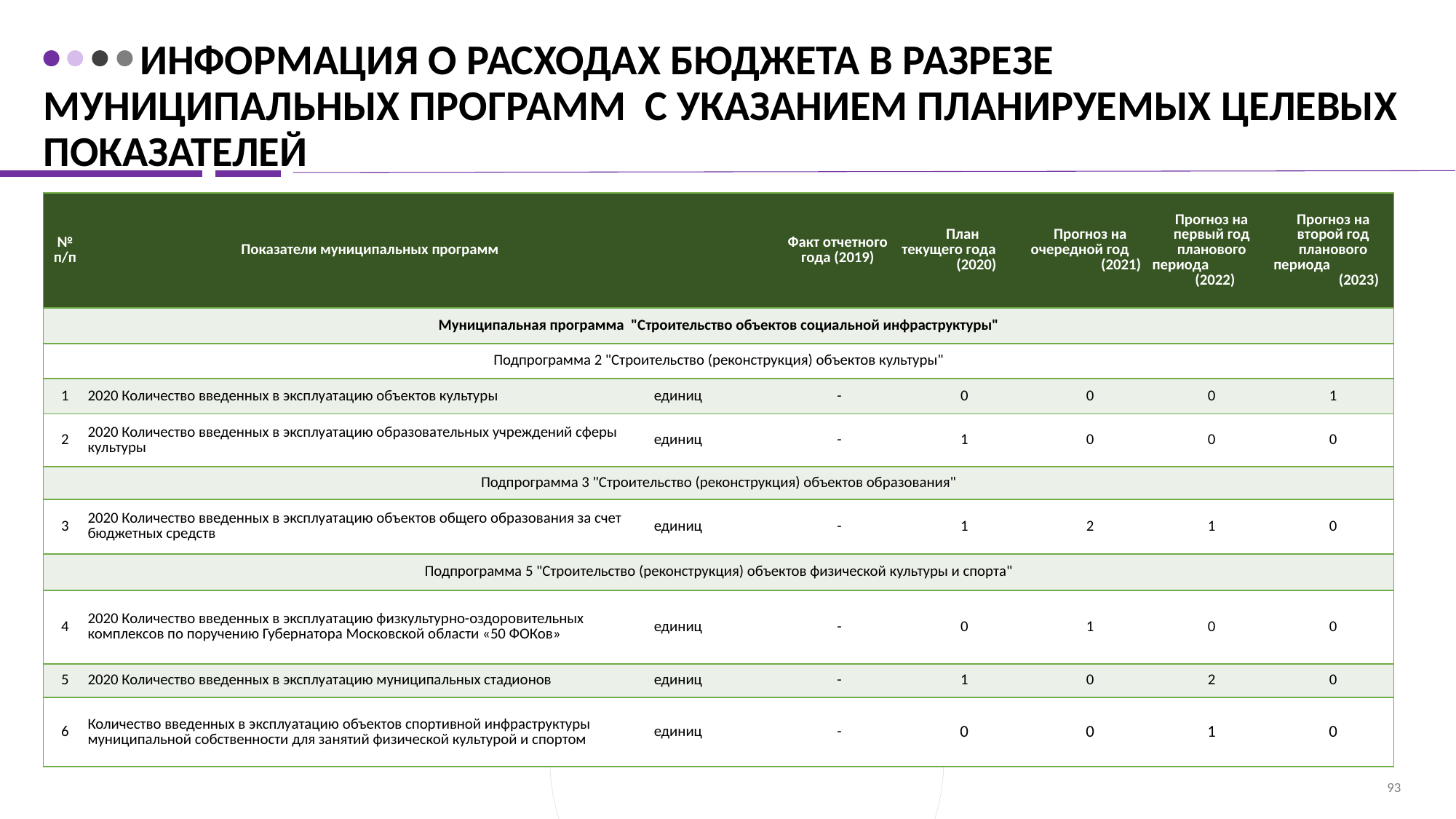

# Информация о расходах бюджета в разрезе муниципальных программ  с указанием планируемых целевых показателей
| № п/п | Показатели муниципальных программ |  | Факт отчетного года (2019) | План текущего года (2020) | Прогноз на очередной год (2021) | Прогноз на первый год планового периода (2022) | Прогноз на второй год планового периода (2023) |
| --- | --- | --- | --- | --- | --- | --- | --- |
| Муниципальная программа "Строительство объектов социальной инфраструктуры" |  |  |  |  |  |  |  |
| Подпрограмма 2 "Строительство (реконструкция) объектов культуры" |  |  |  |  |  |  |  |
| 1 | 2020 Количество введенных в эксплуатацию объектов культуры | единиц | - | 0 | 0 | 0 | 1 |
| 2 | 2020 Количество введенных в эксплуатацию образовательных учреждений сферы культуры | единиц | - | 1 | 0 | 0 | 0 |
| Подпрограмма 3 "Строительство (реконструкция) объектов образования" |  |  |  |  |  |  |  |
| 3 | 2020 Количество введенных в эксплуатацию объектов общего образования за счет бюджетных средств | единиц | - | 1 | 2 | 1 | 0 |
| Подпрограмма 5 "Строительство (реконструкция) объектов физической культуры и спорта" |  |  |  |  |  |  |  |
| 4 | 2020 Количество введенных в эксплуатацию физкультурно-оздоровительных комплексов по поручению Губернатора Московской области «50 ФОКов» | единиц | - | 0 | 1 | 0 | 0 |
| 5 | 2020 Количество введенных в эксплуатацию муниципальных стадионов | единиц | - | 1 | 0 | 2 | 0 |
| 6 | Количество введенных в эксплуатацию объектов спортивной инфраструктуры муниципальной собственности для занятий физической культурой и спортом | единиц | - | 0 | 0 | 1 | 0 |
93